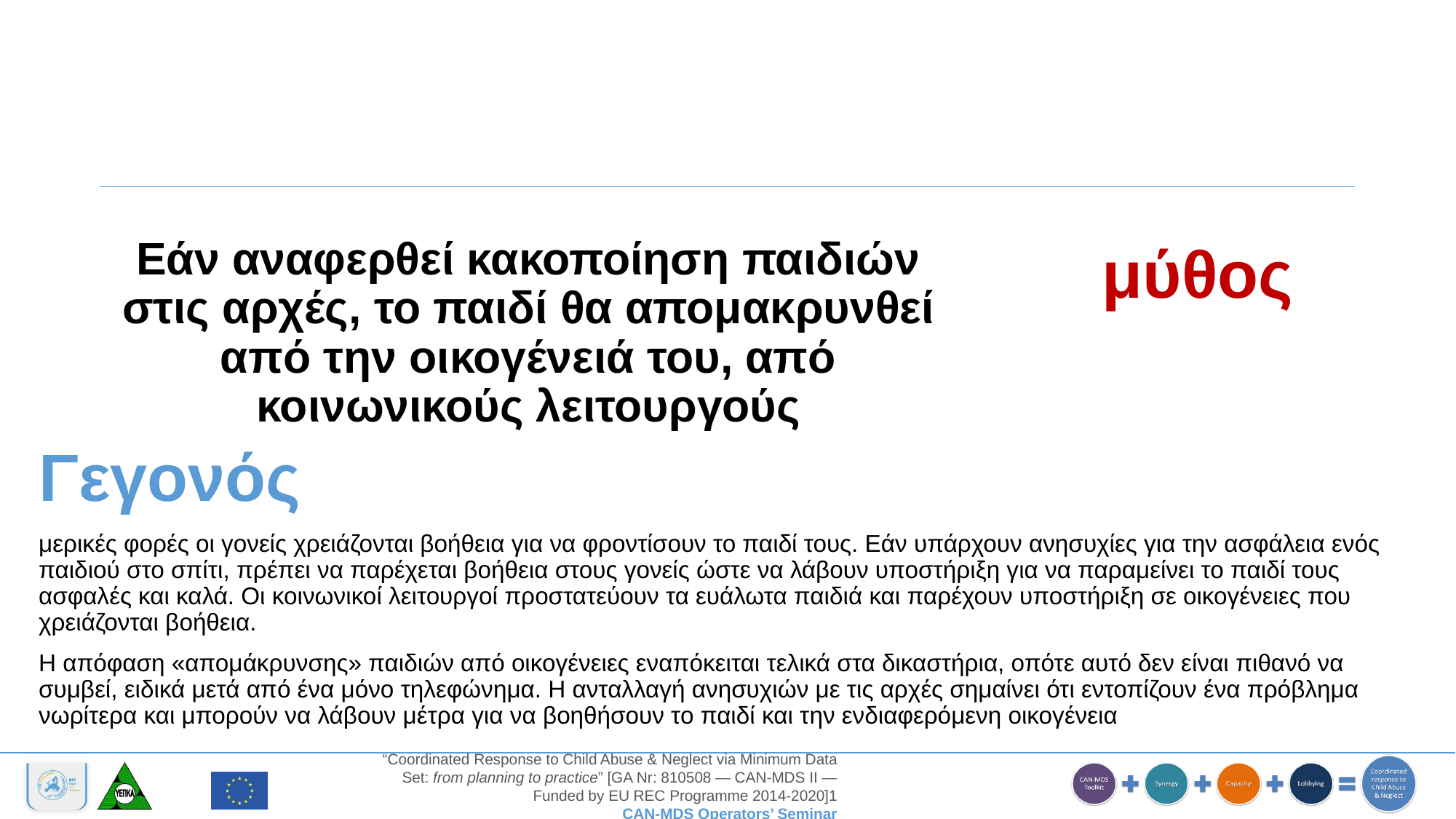

Εάν αναφερθεί κακοποίηση παιδιών στις αρχές, το παιδί θα απομακρυνθεί από την οικογένειά του, από κοινωνικούς λειτουργούς
μύθος
Γεγονός
μερικές φορές οι γονείς χρειάζονται βοήθεια για να φροντίσουν το παιδί τους. Εάν υπάρχουν ανησυχίες για την ασφάλεια ενός παιδιού στο σπίτι, πρέπει να παρέχεται βοήθεια στους γονείς ώστε να λάβουν υποστήριξη για να παραμείνει το παιδί τους ασφαλές και καλά. Οι κοινωνικοί λειτουργοί προστατεύουν τα ευάλωτα παιδιά και παρέχουν υποστήριξη σε οικογένειες που χρειάζονται βοήθεια.
Η απόφαση «απομάκρυνσης» παιδιών από οικογένειες εναπόκειται τελικά στα δικαστήρια, οπότε αυτό δεν είναι πιθανό να συμβεί, ειδικά μετά από ένα μόνο τηλεφώνημα. Η ανταλλαγή ανησυχιών με τις αρχές σημαίνει ότι εντοπίζουν ένα πρόβλημα νωρίτερα και μπορούν να λάβουν μέτρα για να βοηθήσουν το παιδί και την ενδιαφερόμενη οικογένεια